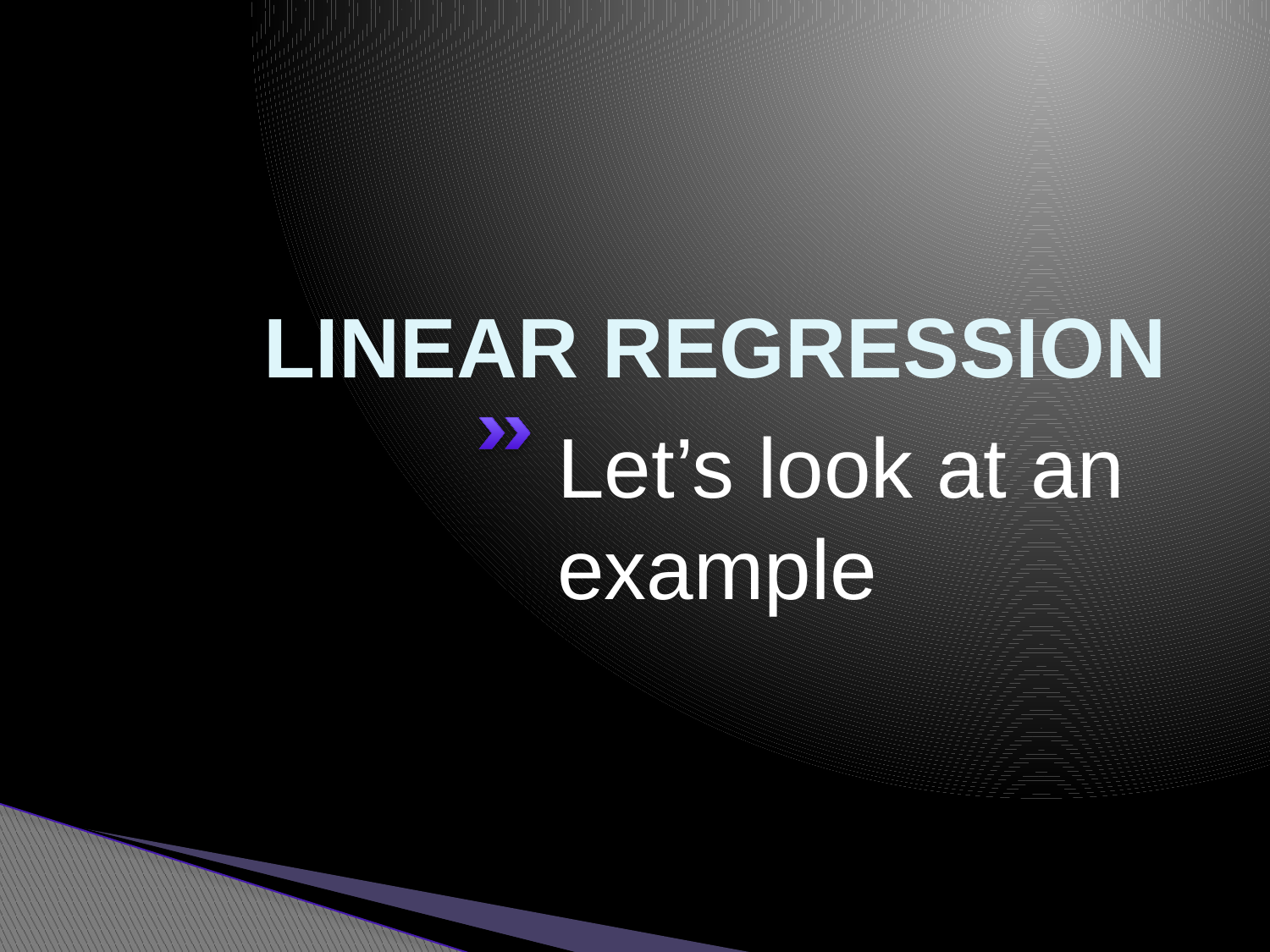

# LINEAR REGRESSION
Let’s look at an example